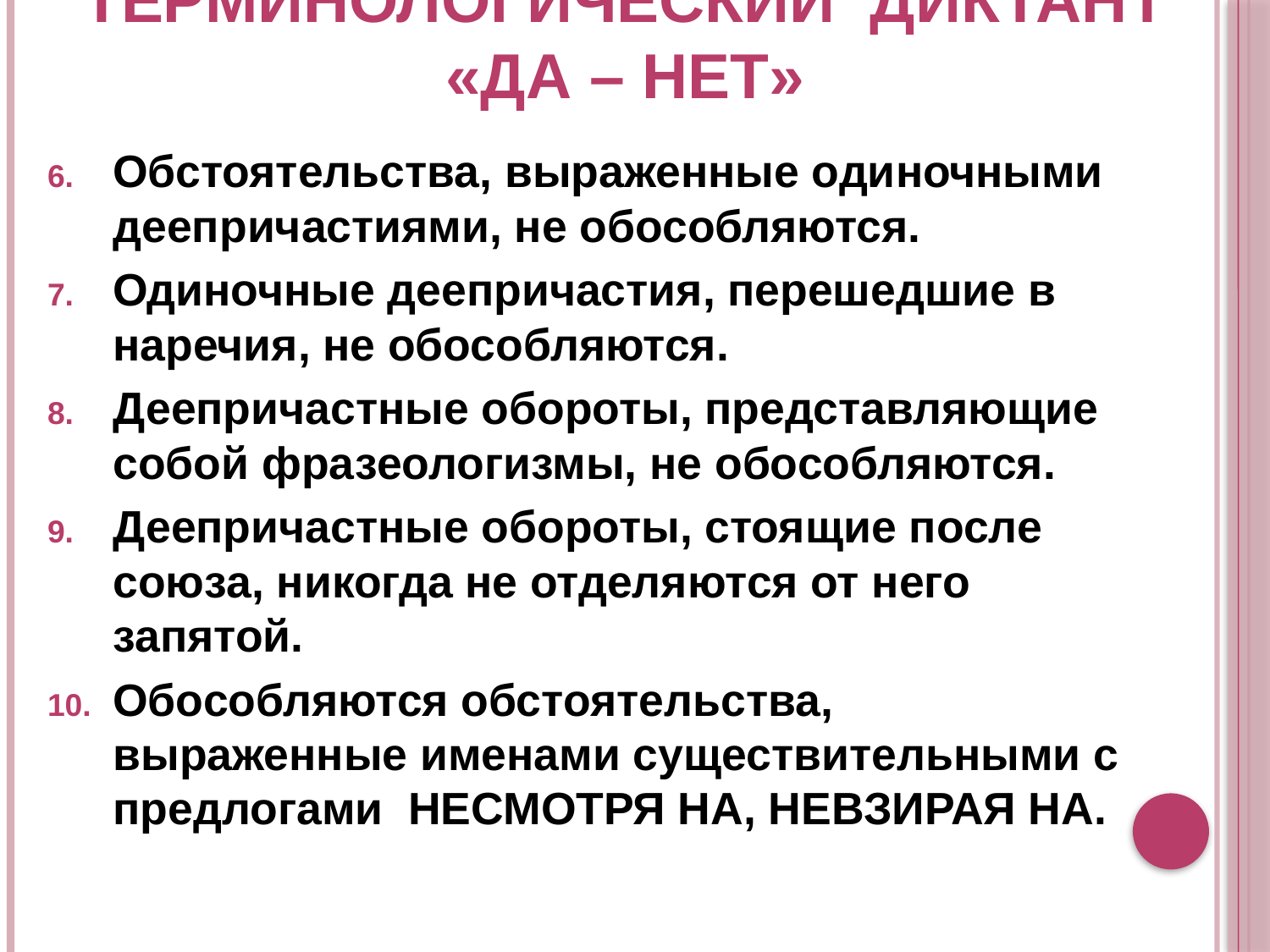

# Терминологический  диктант «Да – Нет»
Обстоятельства, выраженные одиночными деепричастиями, не обособляются.
Одиночные деепричастия, перешедшие в наречия, не обособляются.
Деепричастные обороты, представляющие собой фразеологизмы, не обособляются.
Деепричастные обороты, стоящие после союза, никогда не отделяются от него запятой.
Обособляются обстоятельства, выраженные именами существительными с предлогами  НЕСМОТРЯ НА, НЕВЗИРАЯ НА.